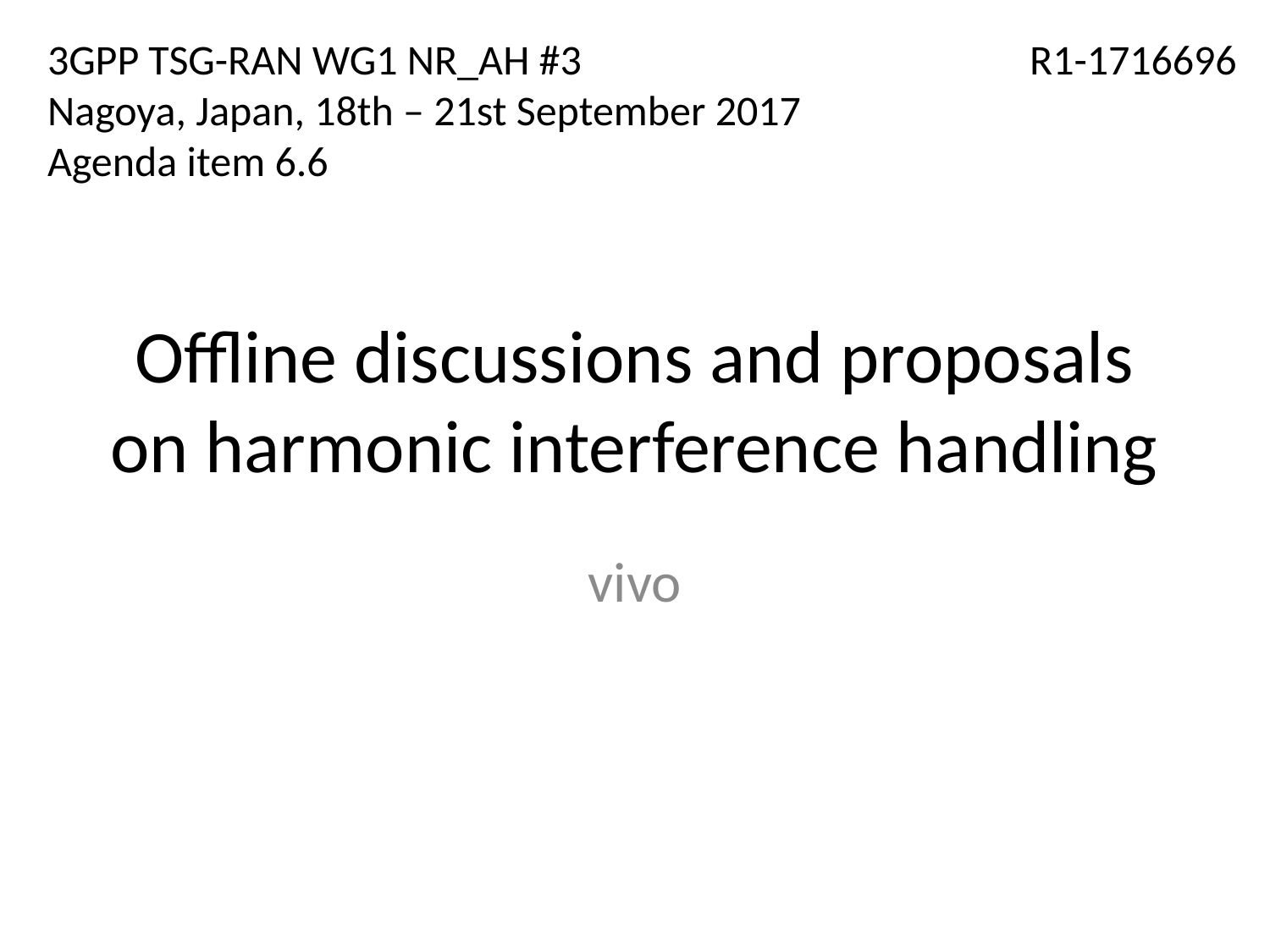

3GPP TSG-RAN WG1 NR_AH #3
Nagoya, Japan, 18th – 21st September 2017
Agenda item 6.6
R1-1716696
# Offline discussions and proposals on harmonic interference handling
vivo